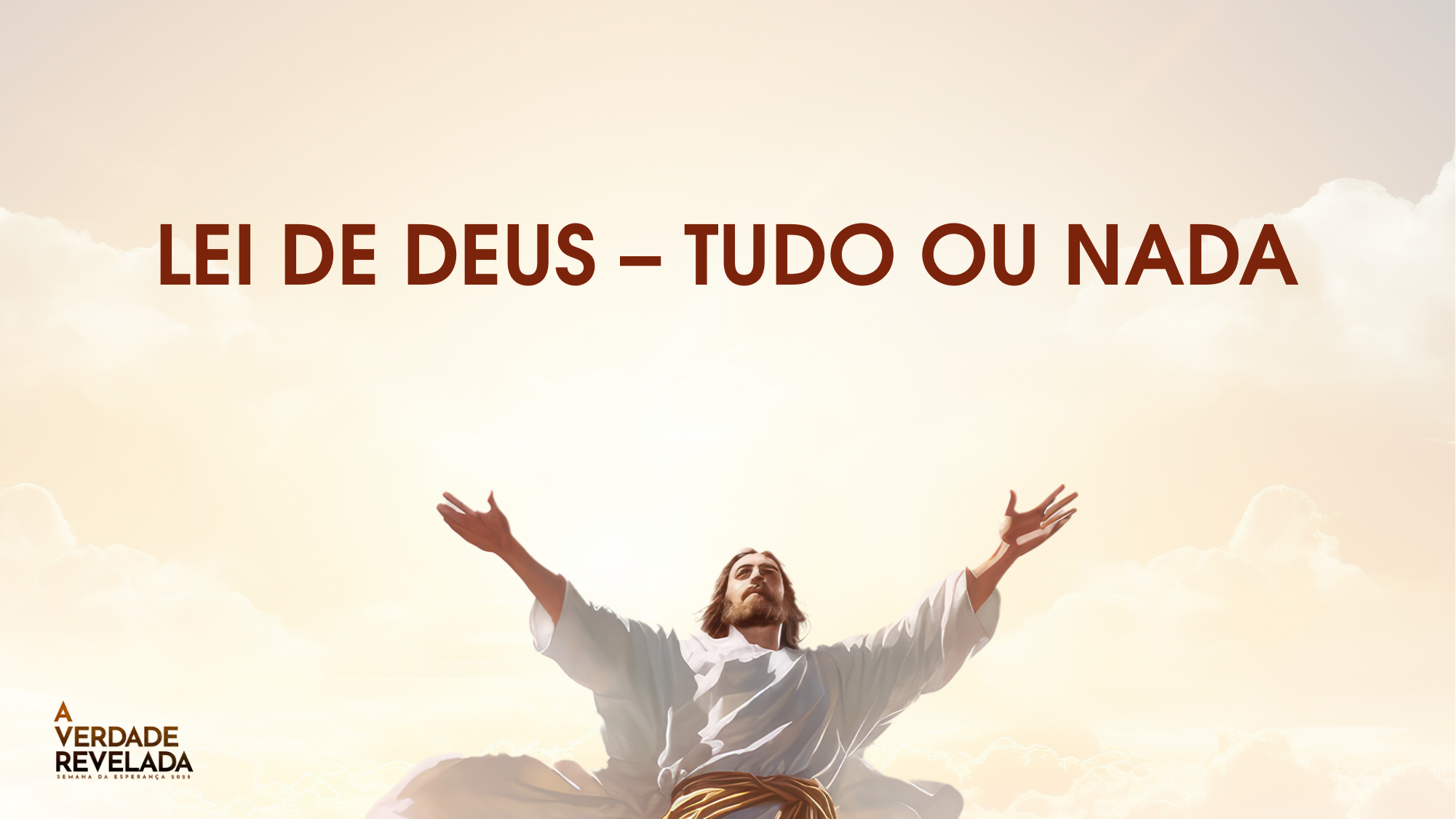

# LEI DE DEUS – TUDO OU NADA